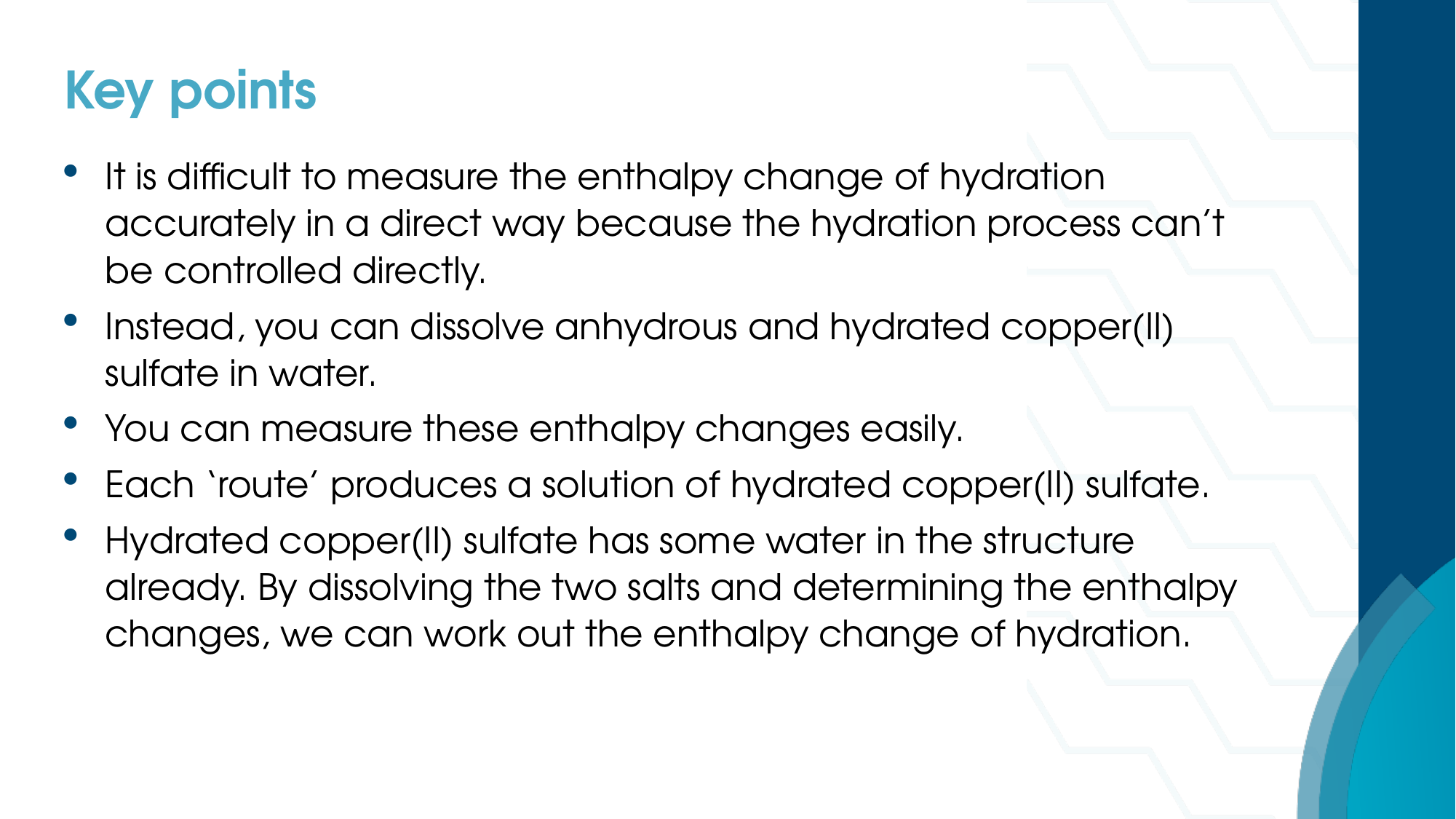

# Key points
It is difficult to measure the enthalpy change of hydration accurately in a direct way because the hydration process can’t be controlled directly.
Instead, you can dissolve anhydrous and hydrated copper(II) sulfate in water.
You can measure these enthalpy changes easily.
Each ‘route’ produces a solution of hydrated copper(II) sulfate.
Hydrated copper(II) sulfate has some water in the structure already. By dissolving the two salts and determining the enthalpy changes, we can work out the enthalpy change of hydration.